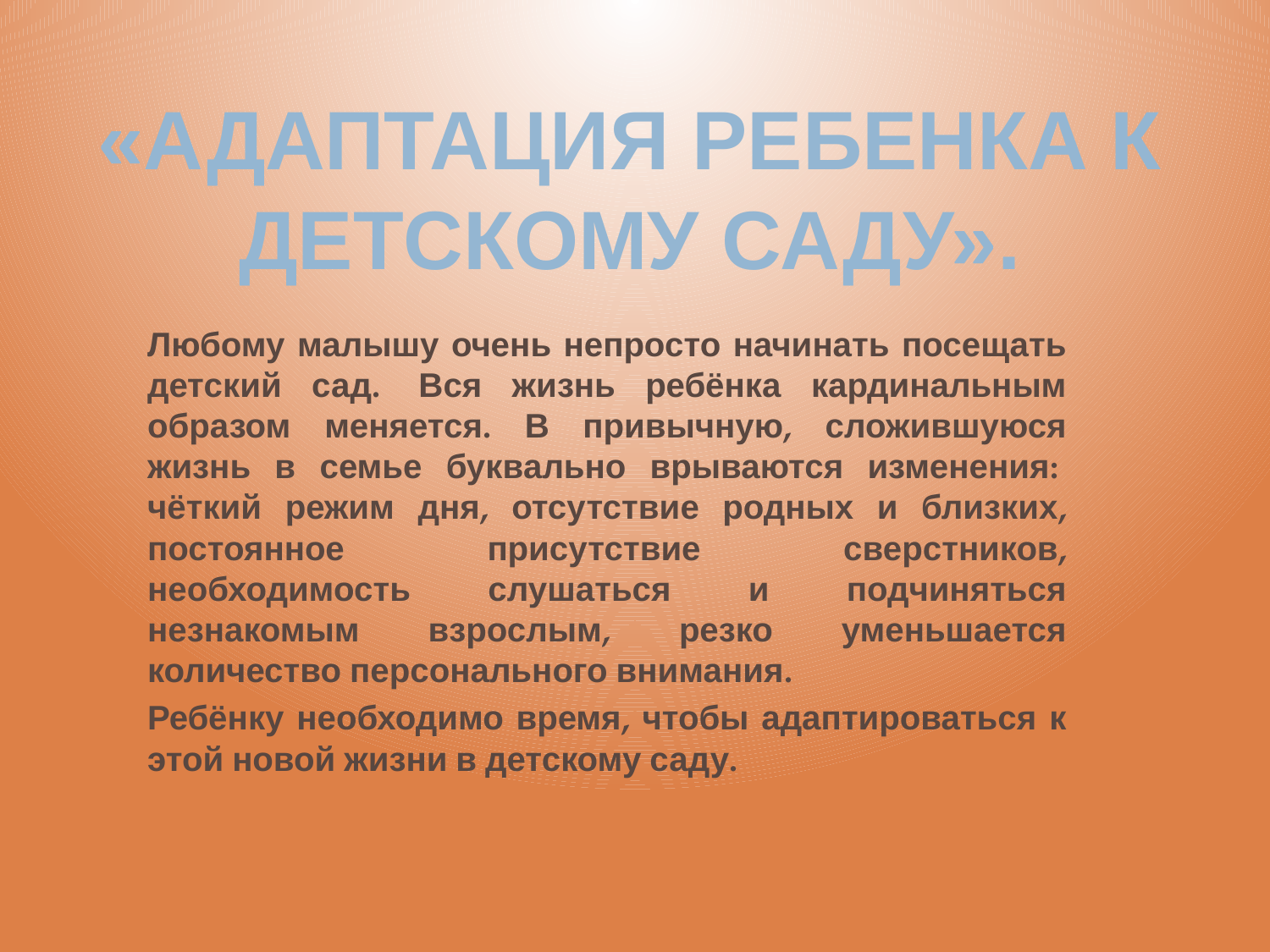

# «Адаптация ребенка к детскому саду».
Любому малышу очень непросто начинать посещать детский сад.  Вся жизнь ребёнка кардинальным образом меняется. В привычную, сложившуюся жизнь в семье буквально врываются изменения:  чёткий режим дня, отсутствие родных и близких, постоянное присутствие сверстников, необходимость слушаться и подчиняться незнакомым взрослым, резко уменьшается количество персонального внимания.
Ребёнку необходимо время, чтобы адаптироваться к этой новой жизни в детскому саду.